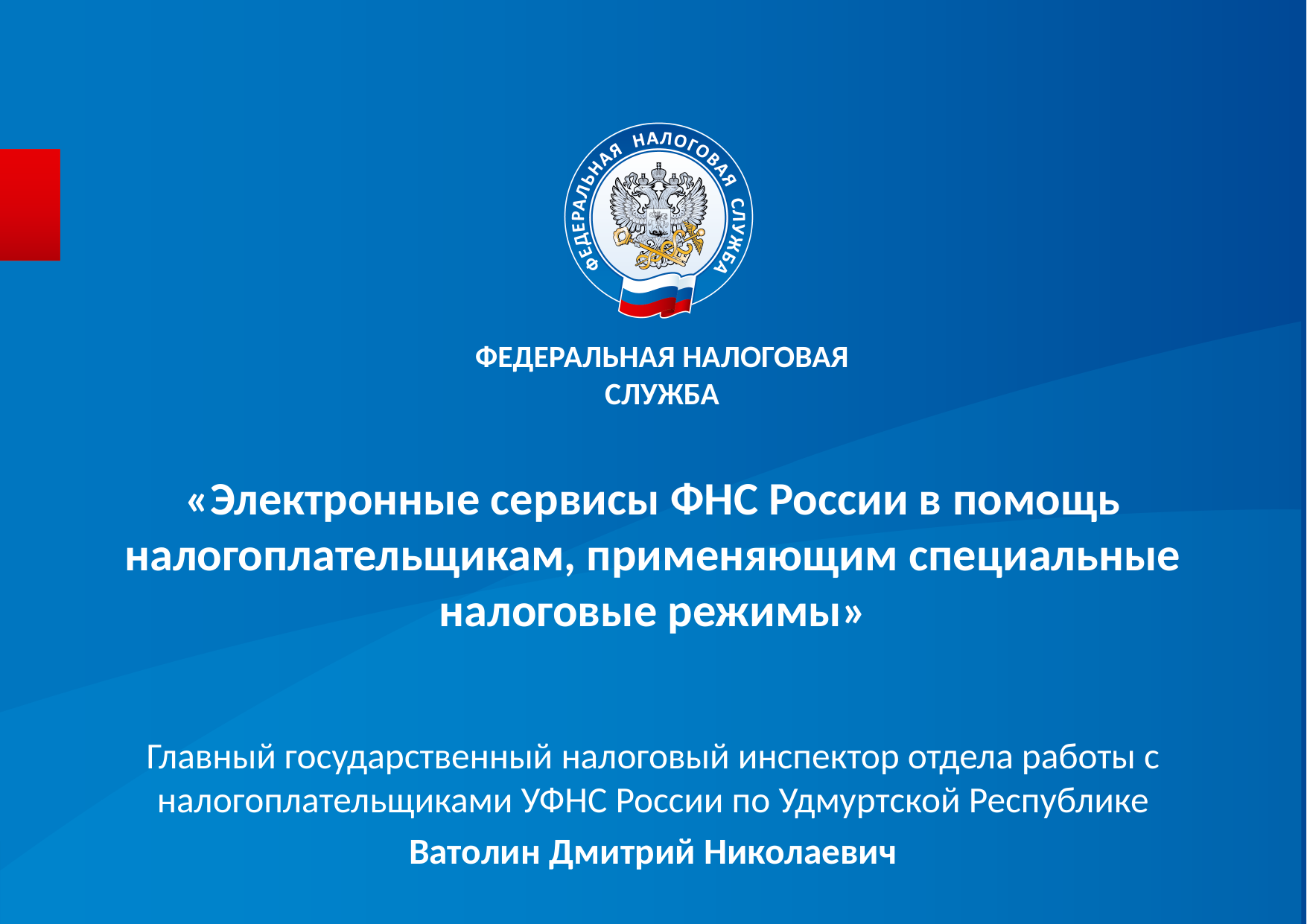

ФЕДЕРАЛЬНАЯ НАЛОГОВАЯ СЛУЖБА
# «Электронные сервисы ФНС России в помощь налогоплательщикам, применяющим специальные налоговые режимы»
Главный государственный налоговый инспектор отдела работы с налогоплательщиками УФНС России по Удмуртской Республике
Ватолин Дмитрий Николаевич